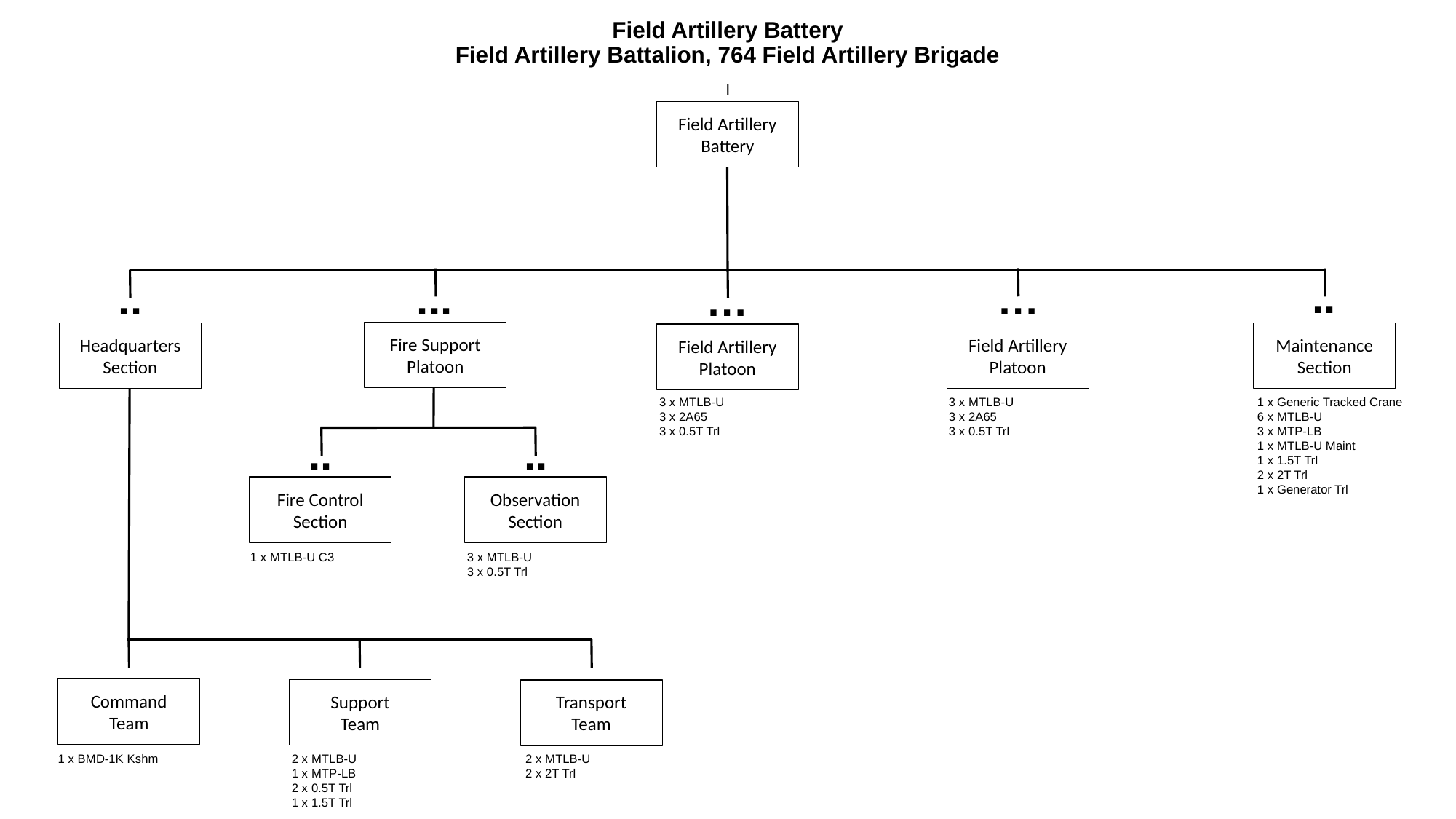

# Field Artillery Battery Field Artillery Battalion, 764 Field Artillery Brigade
I
Field Artillery
Battery
..
..
...
…
…
Fire Support
Platoon
Headquarters
Section
Field Artillery
Platoon
Maintenance
Section
Field Artillery
Platoon
3 x MTLB-U
3 x 2A65
3 x 0.5T Trl
1 x Generic Tracked Crane
6 x MTLB-U
3 x MTP-LB
1 x MTLB-U Maint
1 x 1.5T Trl
2 x 2T Trl
1 x Generator Trl
3 x MTLB-U
3 x 2A65
3 x 0.5T Trl
..
..
Fire Control Section
Observation
Section
1 x MTLB-U C3
3 x MTLB-U
3 x 0.5T Trl
Command
Team
Support
Team
Transport
Team
1 x BMD-1K Kshm
2 x MTLB-U
1 x MTP-LB
2 x 0.5T Trl
1 x 1.5T Trl
2 x MTLB-U
2 x 2T Trl